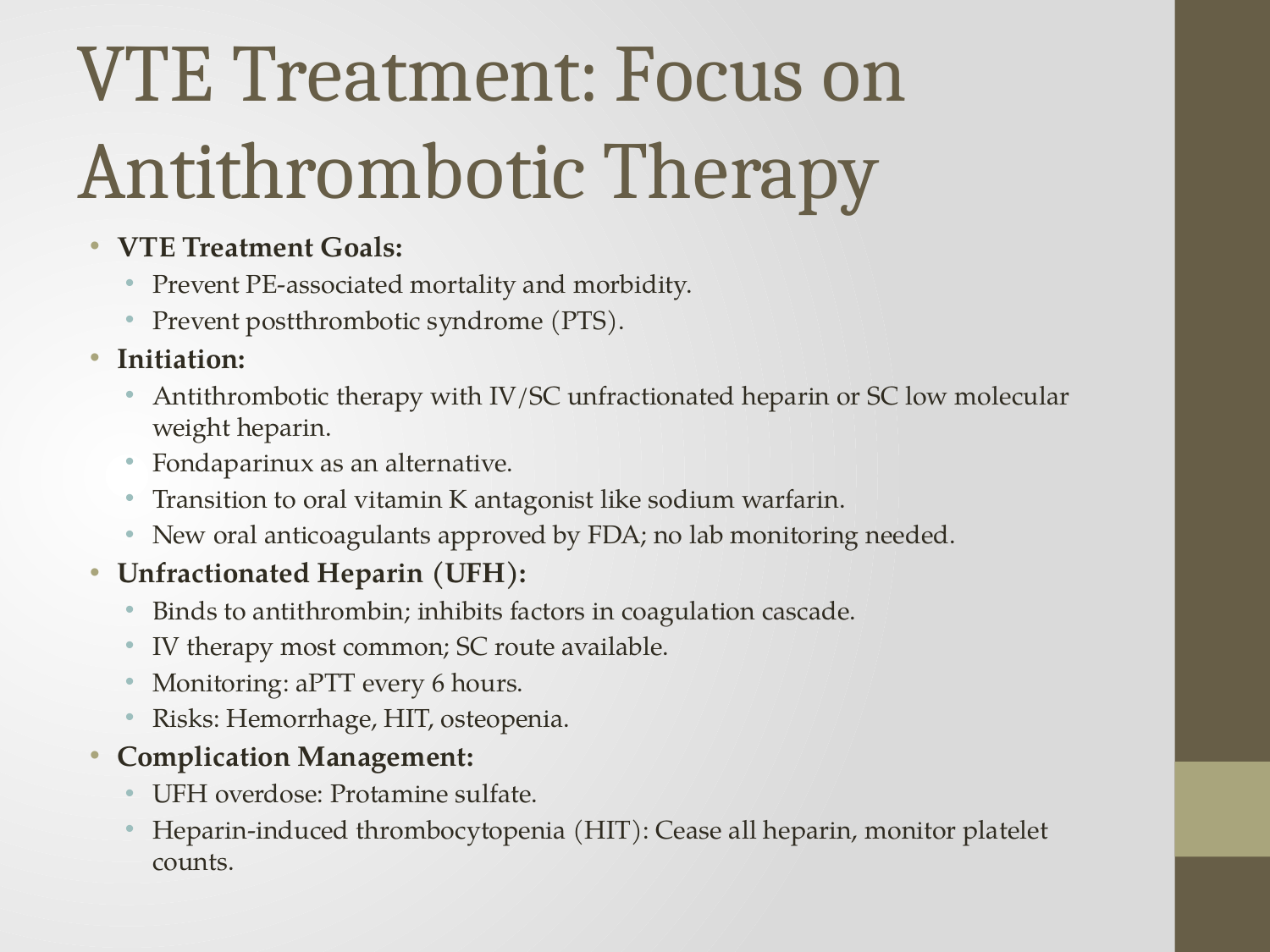

# VTE Treatment: Focus on Antithrombotic Therapy
VTE Treatment Goals:
Prevent PE-associated mortality and morbidity.
Prevent postthrombotic syndrome (PTS).
Initiation:
Antithrombotic therapy with IV/SC unfractionated heparin or SC low molecular weight heparin.
Fondaparinux as an alternative.
Transition to oral vitamin K antagonist like sodium warfarin.
New oral anticoagulants approved by FDA; no lab monitoring needed.
Unfractionated Heparin (UFH):
Binds to antithrombin; inhibits factors in coagulation cascade.
IV therapy most common; SC route available.
Monitoring: aPTT every 6 hours.
Risks: Hemorrhage, HIT, osteopenia.
Complication Management:
UFH overdose: Protamine sulfate.
Heparin-induced thrombocytopenia (HIT): Cease all heparin, monitor platelet counts.